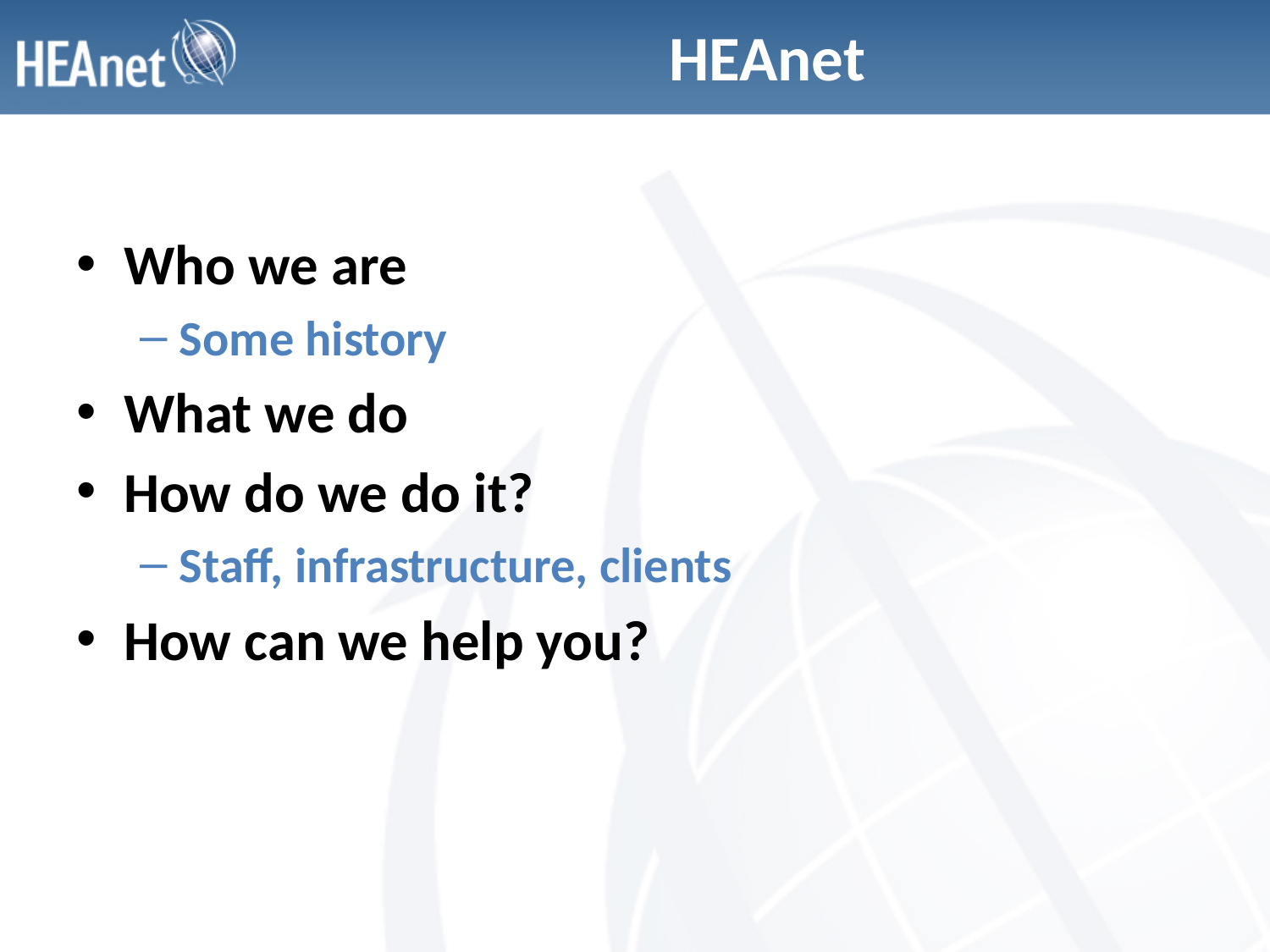

# HEAnet
Who we are
Some history
What we do
How do we do it?
Staff, infrastructure, clients
How can we help you?